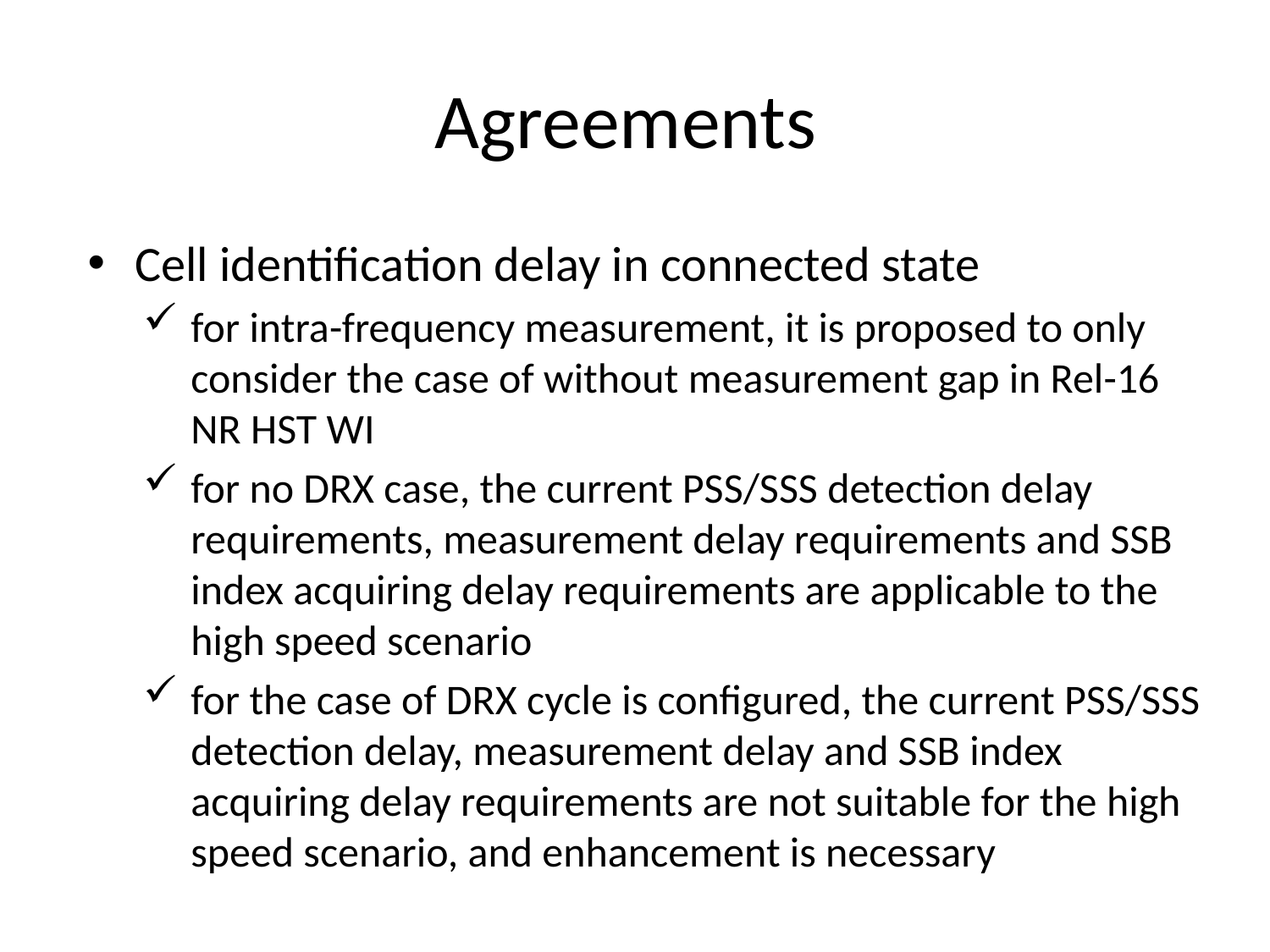

# Agreements
Cell identification delay in connected state
for intra-frequency measurement, it is proposed to only consider the case of without measurement gap in Rel-16 NR HST WI
for no DRX case, the current PSS/SSS detection delay requirements, measurement delay requirements and SSB index acquiring delay requirements are applicable to the high speed scenario
for the case of DRX cycle is configured, the current PSS/SSS detection delay, measurement delay and SSB index acquiring delay requirements are not suitable for the high speed scenario, and enhancement is necessary